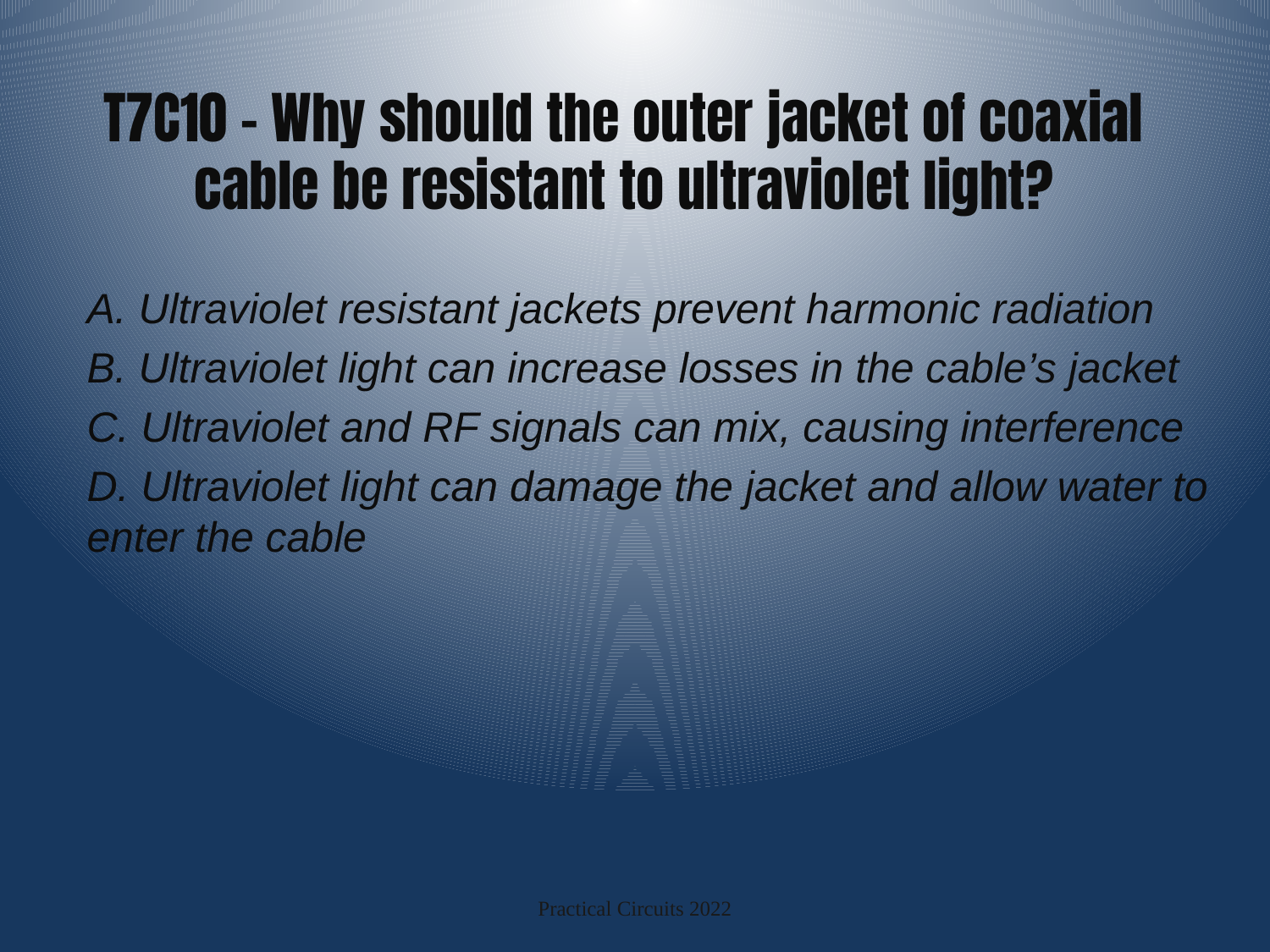

# T7C10 - Why should the outer jacket of coaxial cable be resistant to ultraviolet light?
A. Ultraviolet resistant jackets prevent harmonic radiation
B. Ultraviolet light can increase losses in the cable’s jacket
C. Ultraviolet and RF signals can mix, causing interference
D. Ultraviolet light can damage the jacket and allow water to enter the cable

Practical Circuits 2022